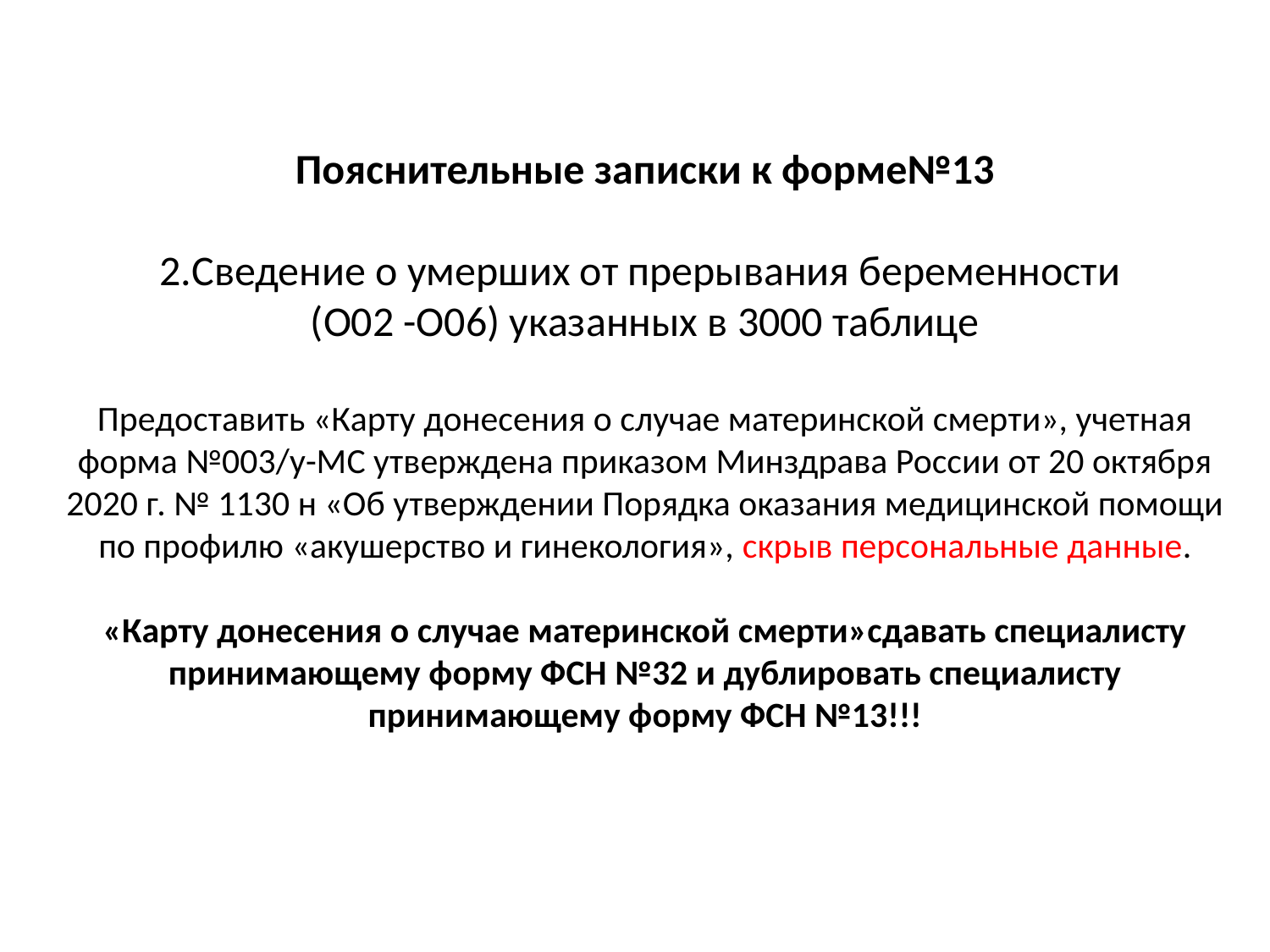

Пояснительные записки к форме№13

2.Сведение о умерших от прерывания беременности
(O02 -O06) указанных в 3000 таблице

Предоставить «Карту донесения о случае материнской смерти», учетная форма №003/у-МС утверждена приказом Минздрава России от 20 октября 2020 г. № 1130 н «Об утверждении Порядка оказания медицинской помощи по профилю «акушерство и гинекология», скрыв персональные данные.

«Карту донесения о случае материнской смерти»сдавать специалисту принимающему форму ФСН №32 и дублировать специалисту принимающему форму ФСН №13!!!